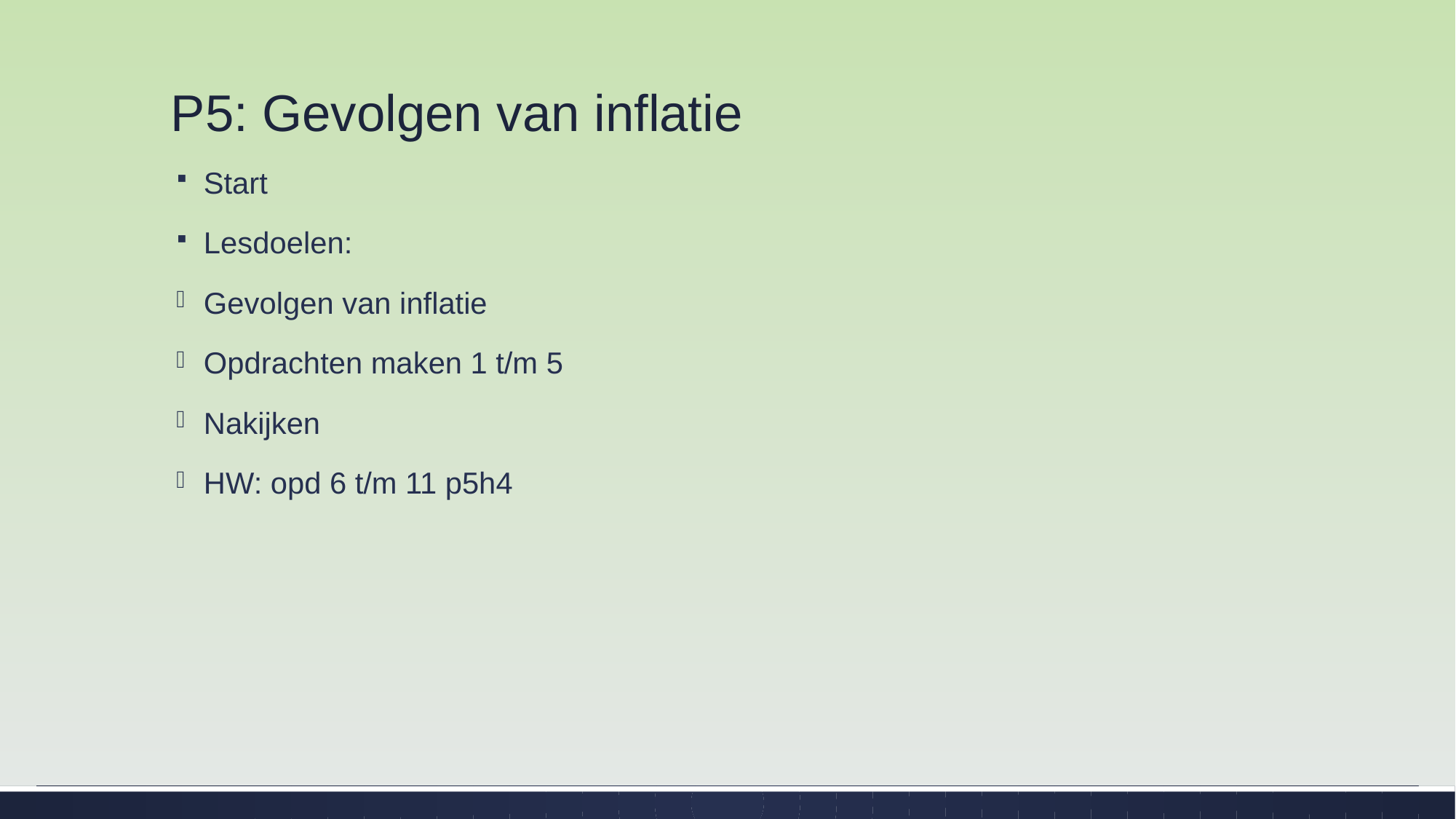

# P5: Gevolgen van inflatie
Start
Lesdoelen:
Gevolgen van inflatie
Opdrachten maken 1 t/m 5
Nakijken
HW: opd 6 t/m 11 p5h4